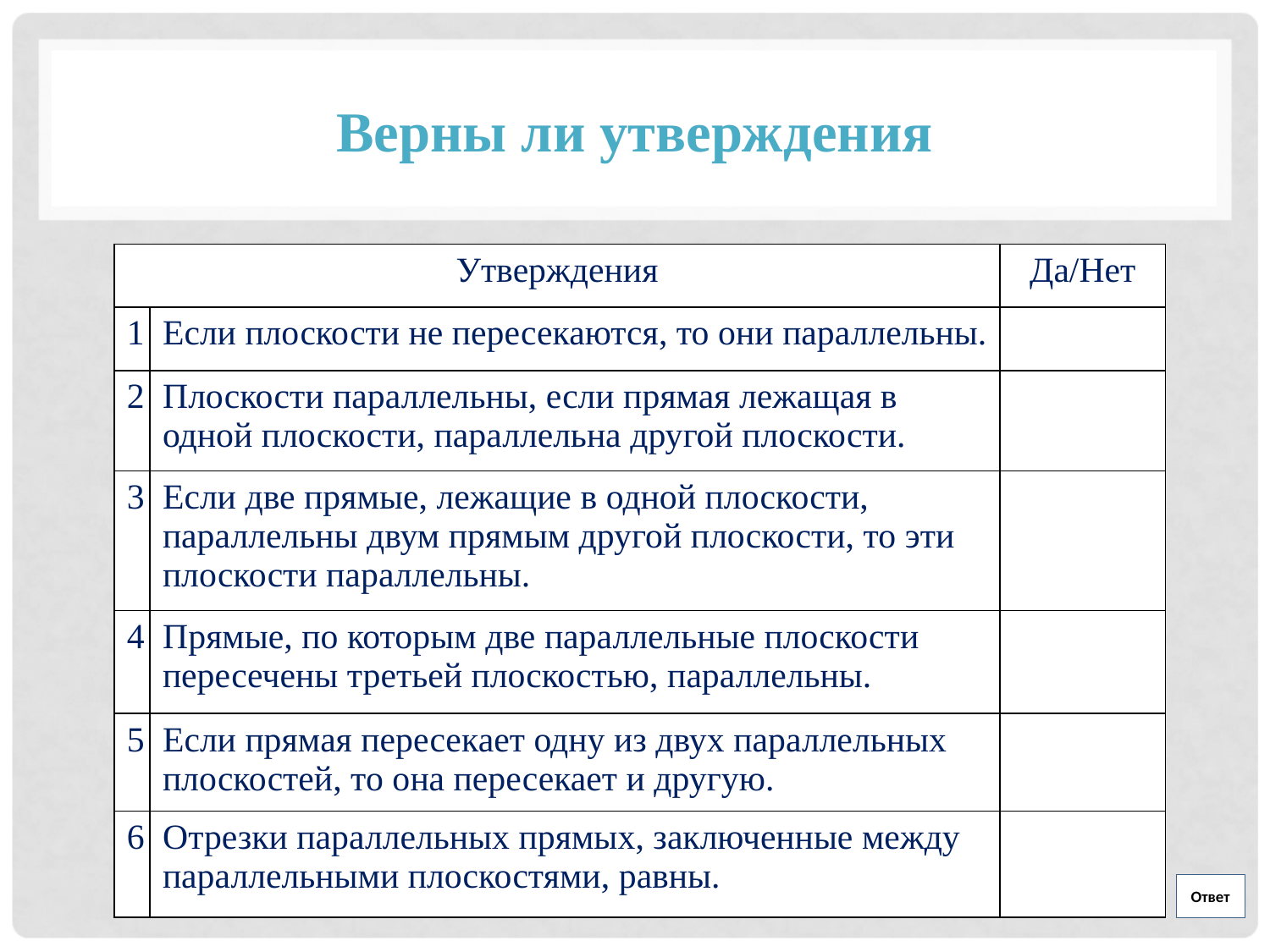

Верны ли утверждения
| Утверждения |  | Да/Нет |
| --- | --- | --- |
| 1 | Если плоскости не пересекаются, то они параллельны. |  |
| 2 | Плоскости параллельны, если прямая лежащая в одной плоскости, параллельна другой плоскости. |  |
| 3 | Если две прямые, лежащие в одной плоскости, параллельны двум прямым другой плоскости, то эти плоскости параллельны. |  |
| 4 | Прямые, по которым две параллельные плоскости пересечены третьей плоскостью, параллельны. |  |
| 5 | Если прямая пересекает одну из двух параллельных плоскостей, то она пересекает и другую. |  |
| 6 | Отрезки параллельных прямых, заключенные между параллельными плоскостями, равны. |  |
Ответ